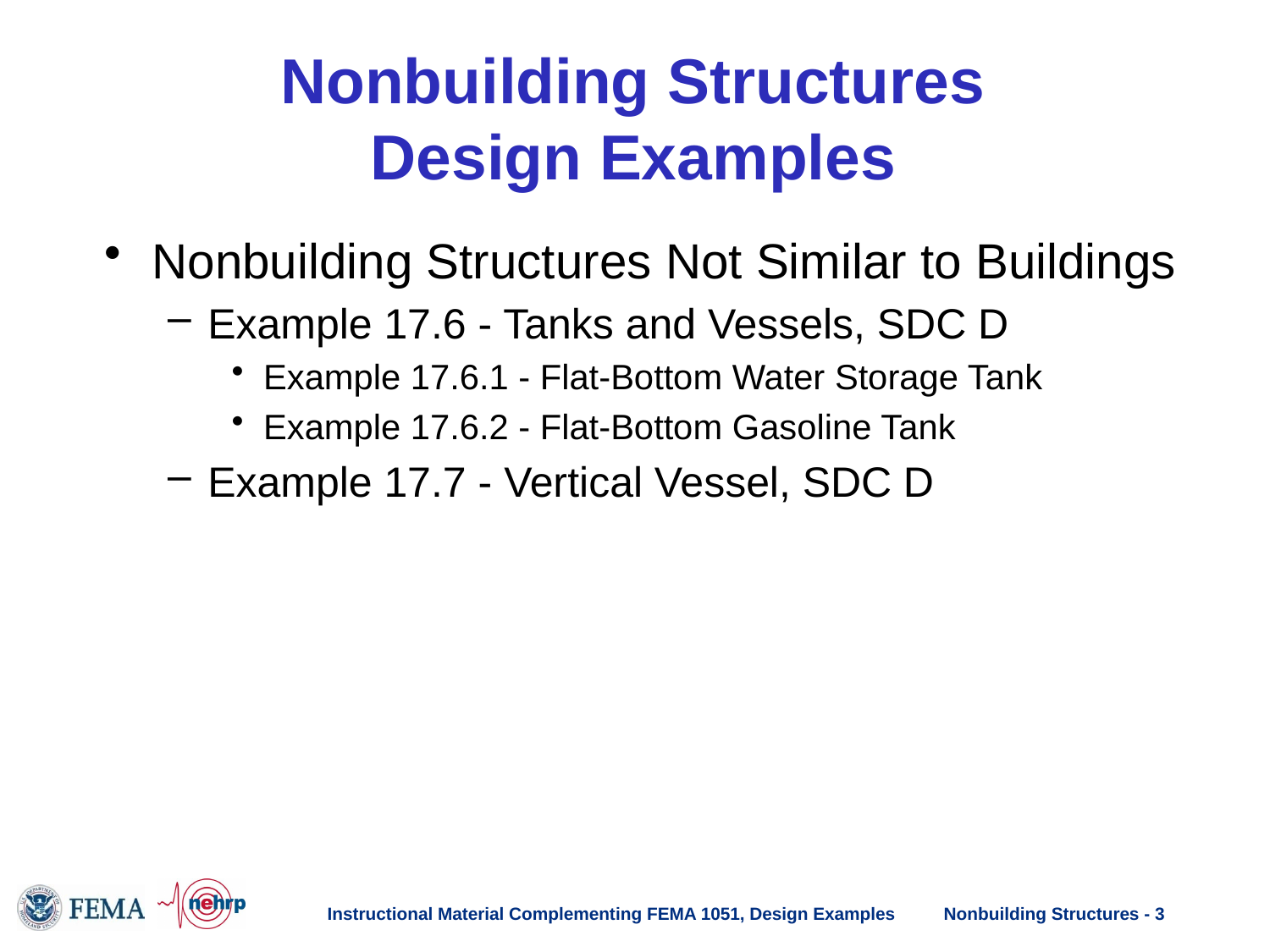

# Nonbuilding Structures Design Examples
Nonbuilding Structures Not Similar to Buildings
Example 17.6 - Tanks and Vessels, SDC D
Example 17.6.1 - Flat-Bottom Water Storage Tank
Example 17.6.2 - Flat-Bottom Gasoline Tank
Example 17.7 - Vertical Vessel, SDC D
Instructional Material Complementing FEMA 1051, Design Examples
Nonbuilding Structures - 3